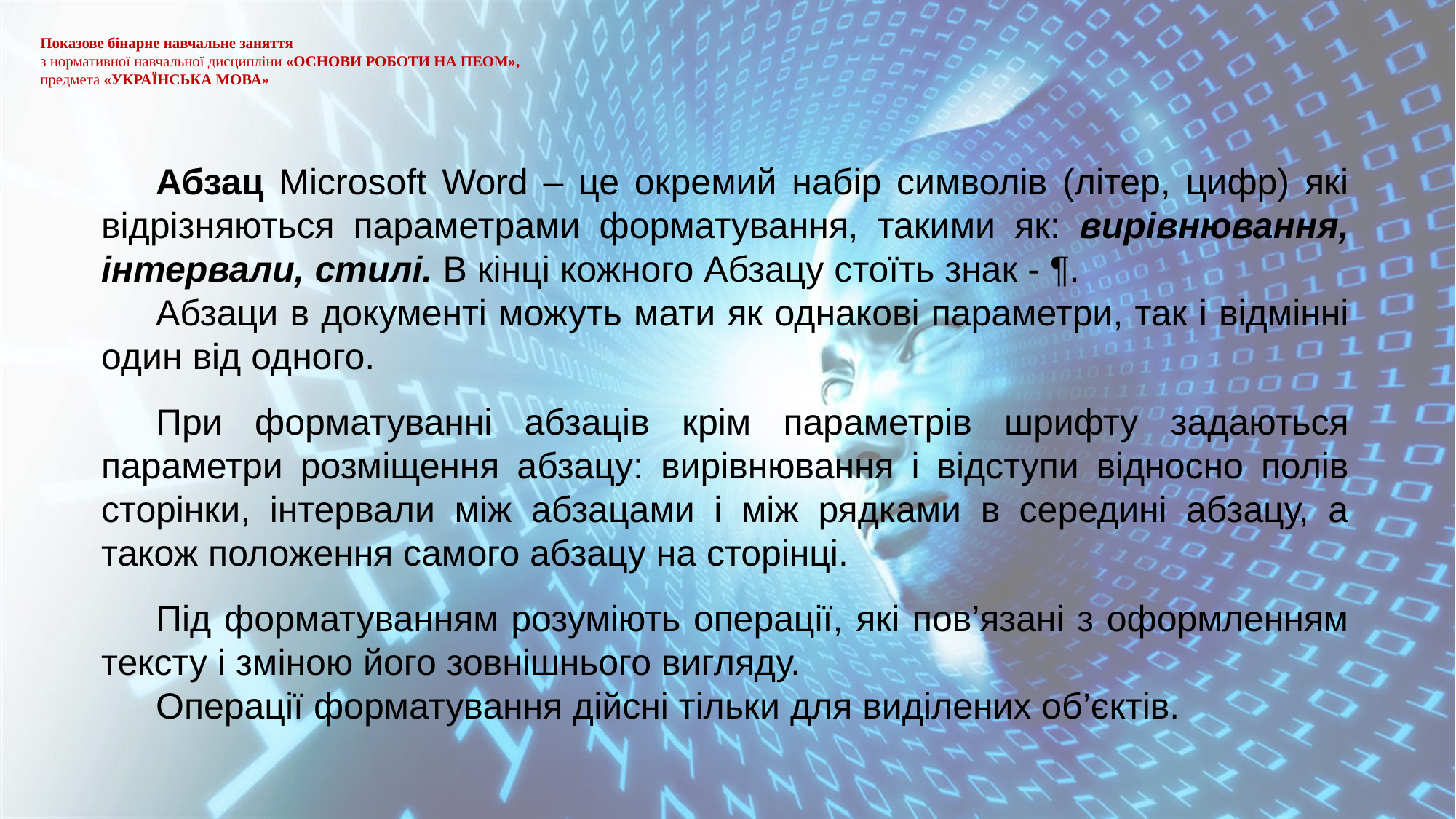

Показове бінарне навчальне заняття
з нормативної навчальної дисципліни «ОСНОВИ РОБОТИ НА ПЕОМ»,
предмета «Українська мова»
Абзац Microsoft Word – це окремий набір символів (літер, цифр) які відрізняються параметрами форматування, такими як: вирівнювання, інтервали, стилі. В кінці кожного Абзацу стоїть знак - ¶.
Абзаци в документі можуть мати як однакові параметри, так і відмінні один від одного.

При форматуванні абзаців крім параметрів шрифту задаються параметри розміщення абзацу: вирівнювання і відступи відносно полів сторінки, інтервали між абзацами і між рядками в середині абзацу, а також положення самого абзацу на сторінці.

Під форматуванням розуміють операції, які пов’язані з оформленням тексту і зміною його зовнішнього вигляду.
Операції форматування дійсні тільки для виділених об’єктів.